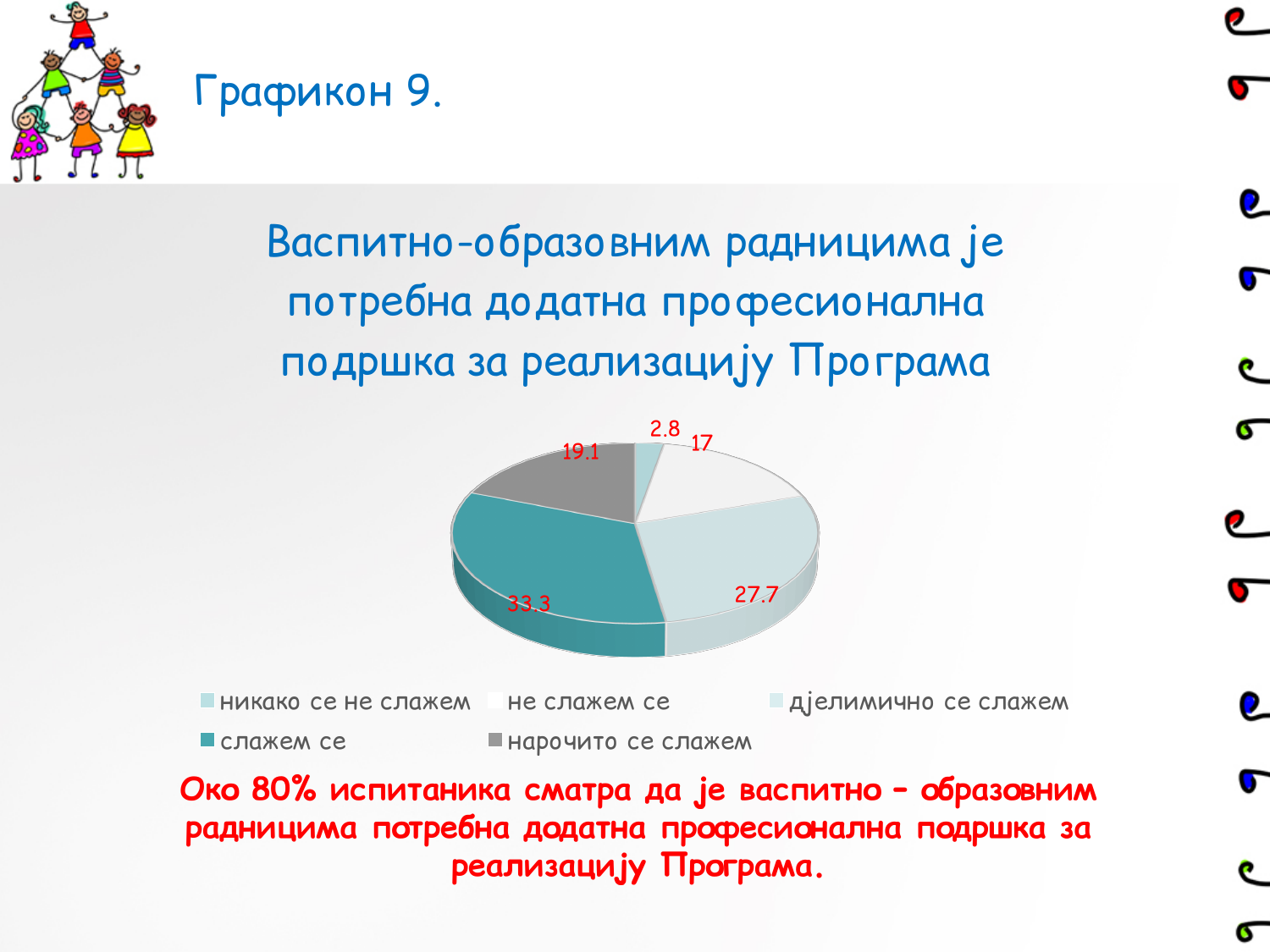

# Графикон 9.

[unsupported chart]

Око 80% испитаника сматра да је васпитно – образовним радницима потребна додатна професионална подршка за реализацију Програма.